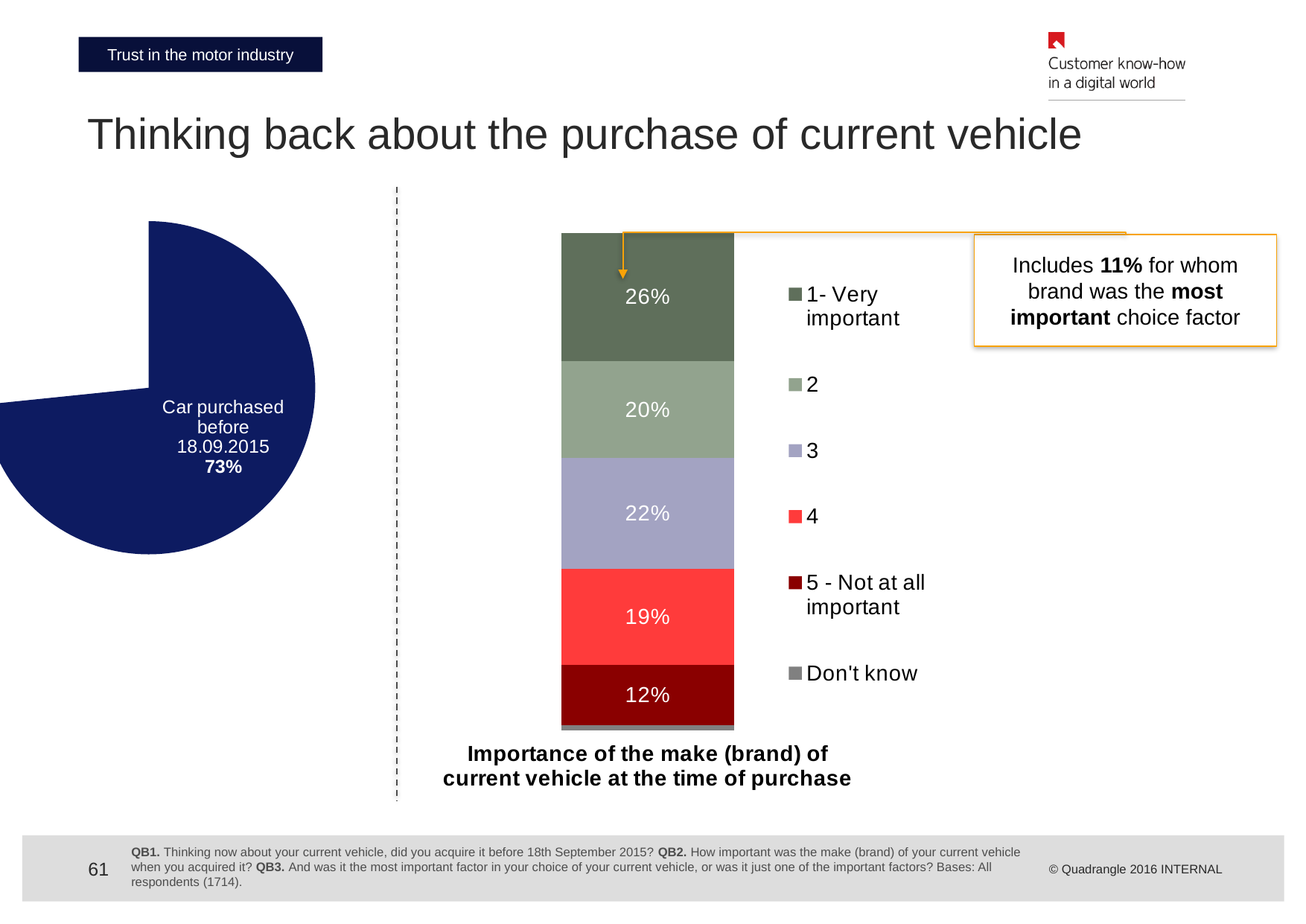

Trust in the motor industry
# Thinking back about the purchase of current vehicle

### Chart

| Category | Column1 |
|---|---|
| Car purchased before 18.09.2015 | 0.7336765689871999 |
| No | 0.22078813453620058 |
| Can't remember | 0.04553529647655995 |

### Chart

| Category | Don't know | 5 - Not at all important | 4 | 3 | 2 | 1- Very important |
|---|---|---|---|---|---|---|
| Importance of the make (brand) of current vehicle at the time of purchase | 0.009546217921811 | 0.12257771769529999 | 0.1929352741172005 | 0.22243137816090033 | 0.1956878816343 | 0.2568215304705 |
Includes 11% for whom brand was the most important choice factor

QB1. Thinking now about your current vehicle, did you acquire it before 18th September 2015? QB2. How important was the make (brand) of your current vehicle when you acquired it? QB3. And was it the most important factor in your choice of your current vehicle, or was it just one of the important factors? Bases: All respondents (1714).